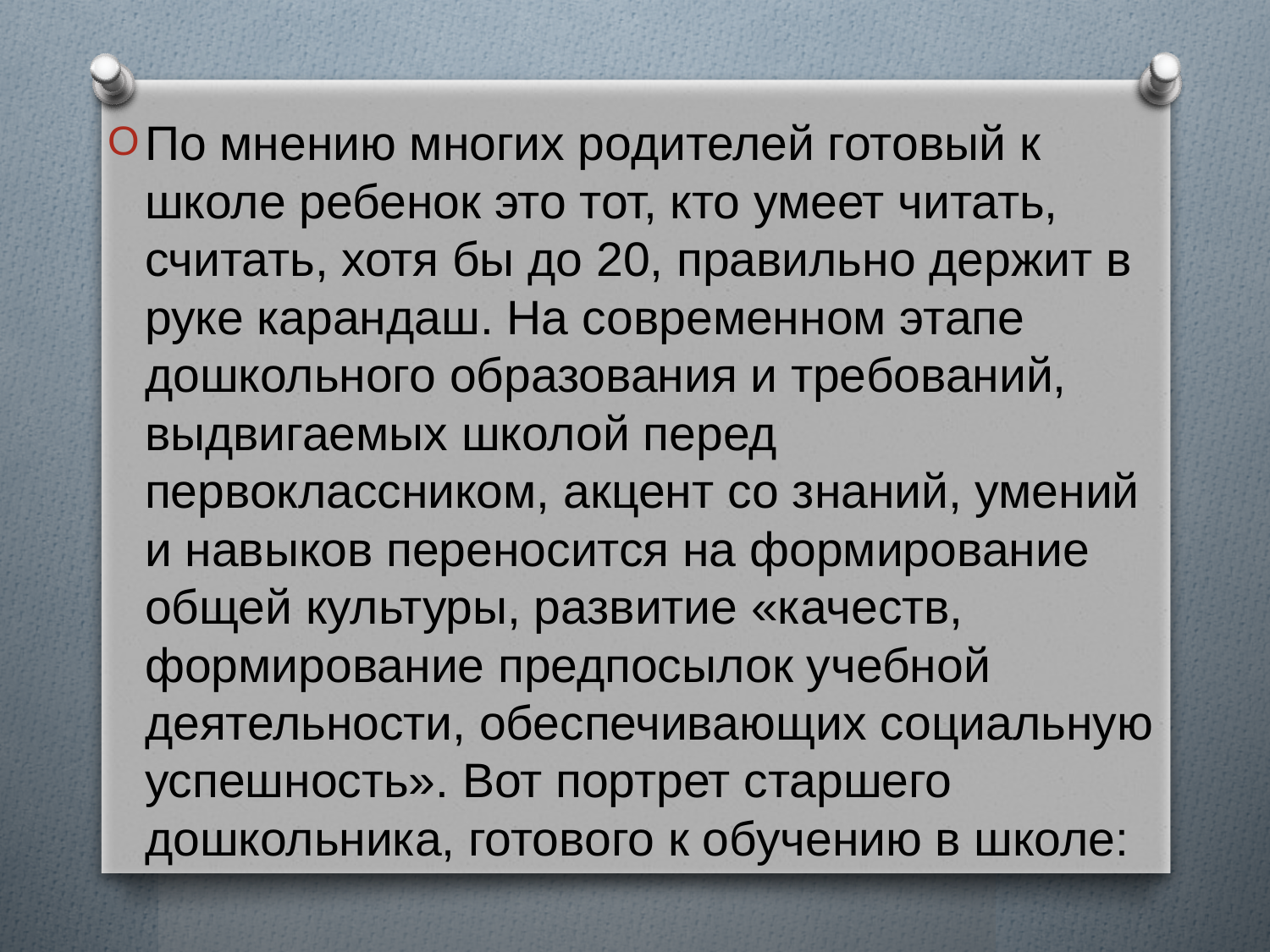

По мнению многих родителей готовый к школе ребенок это тот, кто умеет читать, считать, хотя бы до 20, правильно держит в руке карандаш. На современном этапе дошкольного образования и требований, выдвигаемых школой перед первоклассником, акцент со знаний, умений и навыков переносится на формирование общей культуры, развитие «качеств, формирование предпосылок учебной деятельности, обеспечивающих социальную успешность». Вот портрет старшего дошкольника, готового к обучению в школе: